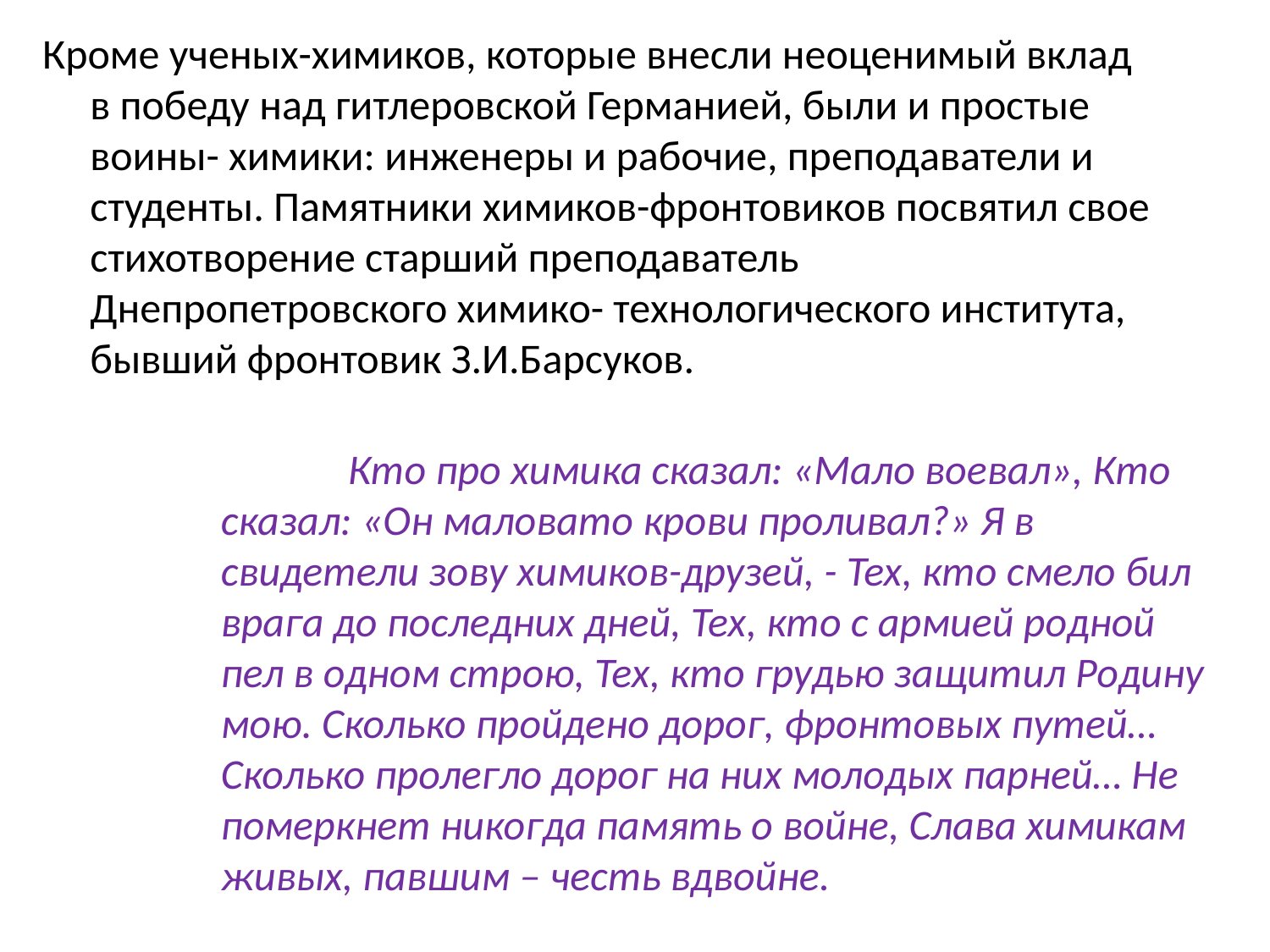

Кроме ученых-химиков, которые внесли неоценимый вклад в победу над гитлеровской Германией, были и простые воины- химики: инженеры и рабочие, преподаватели и студенты. Памятники химиков-фронтовиков посвятил свое стихотворение старший преподаватель Днепропетровского химико- технологического института, бывший фронтовик З.И.Барсуков.
	Кто про химика сказал: «Мало воевал», Кто сказал: «Он маловато крови проливал?» Я в свидетели зову химиков-друзей, - Тех, кто смело бил врага до последних дней, Тех, кто с армией родной пел в одном строю, Тех, кто грудью защитил Родину мою. Сколько пройдено дорог, фронтовых путей… Сколько пролегло дорог на них молодых парней… Не померкнет никогда память о войне, Слава химикам живых, павшим – честь вдвойне.